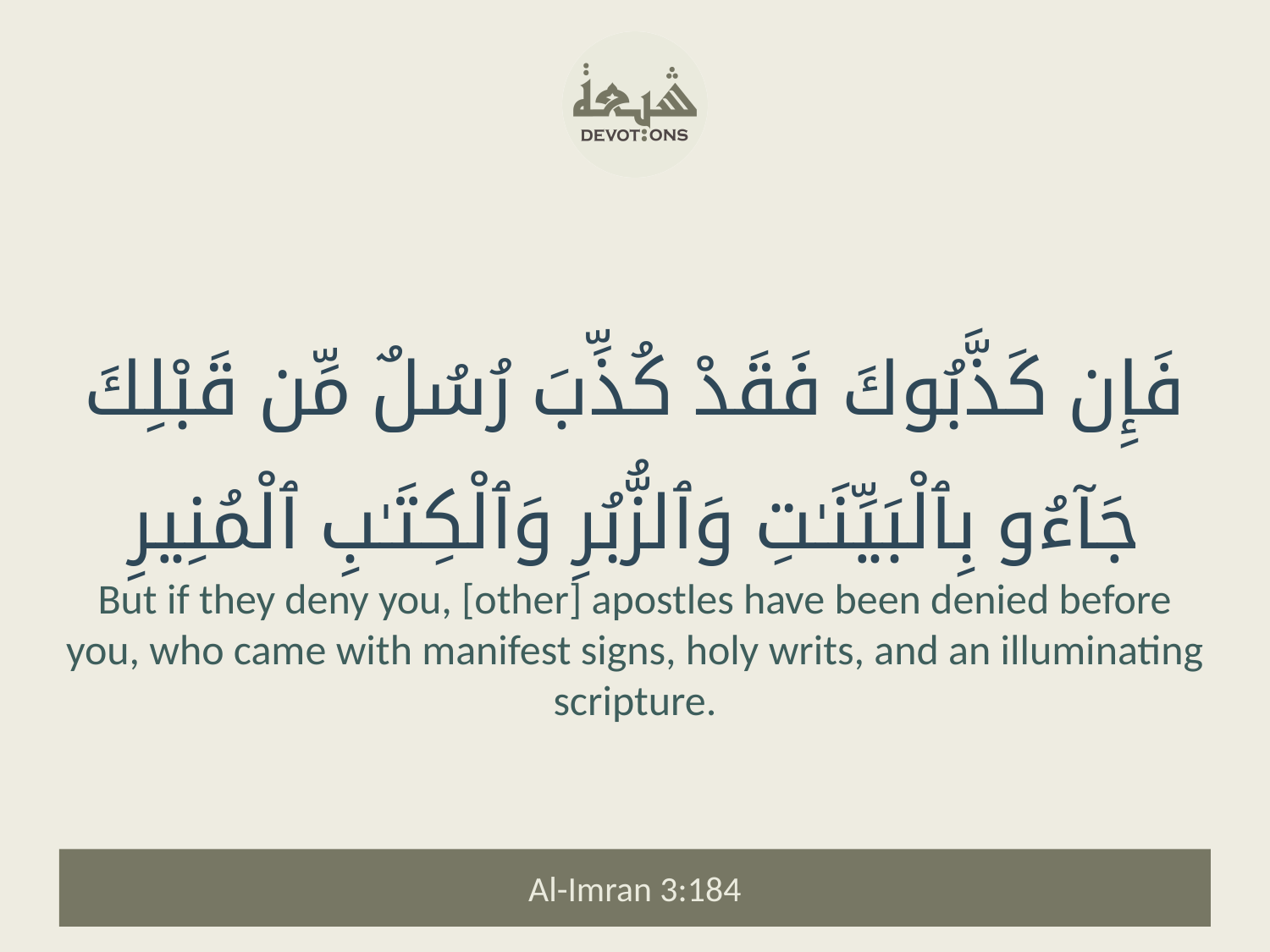

فَإِن كَذَّبُوكَ فَقَدْ كُذِّبَ رُسُلٌ مِّن قَبْلِكَ جَآءُو بِٱلْبَيِّنَـٰتِ وَٱلزُّبُرِ وَٱلْكِتَـٰبِ ٱلْمُنِيرِ
But if they deny you, [other] apostles have been denied before you, who came with manifest signs, holy writs, and an illuminating scripture.
Al-Imran 3:184